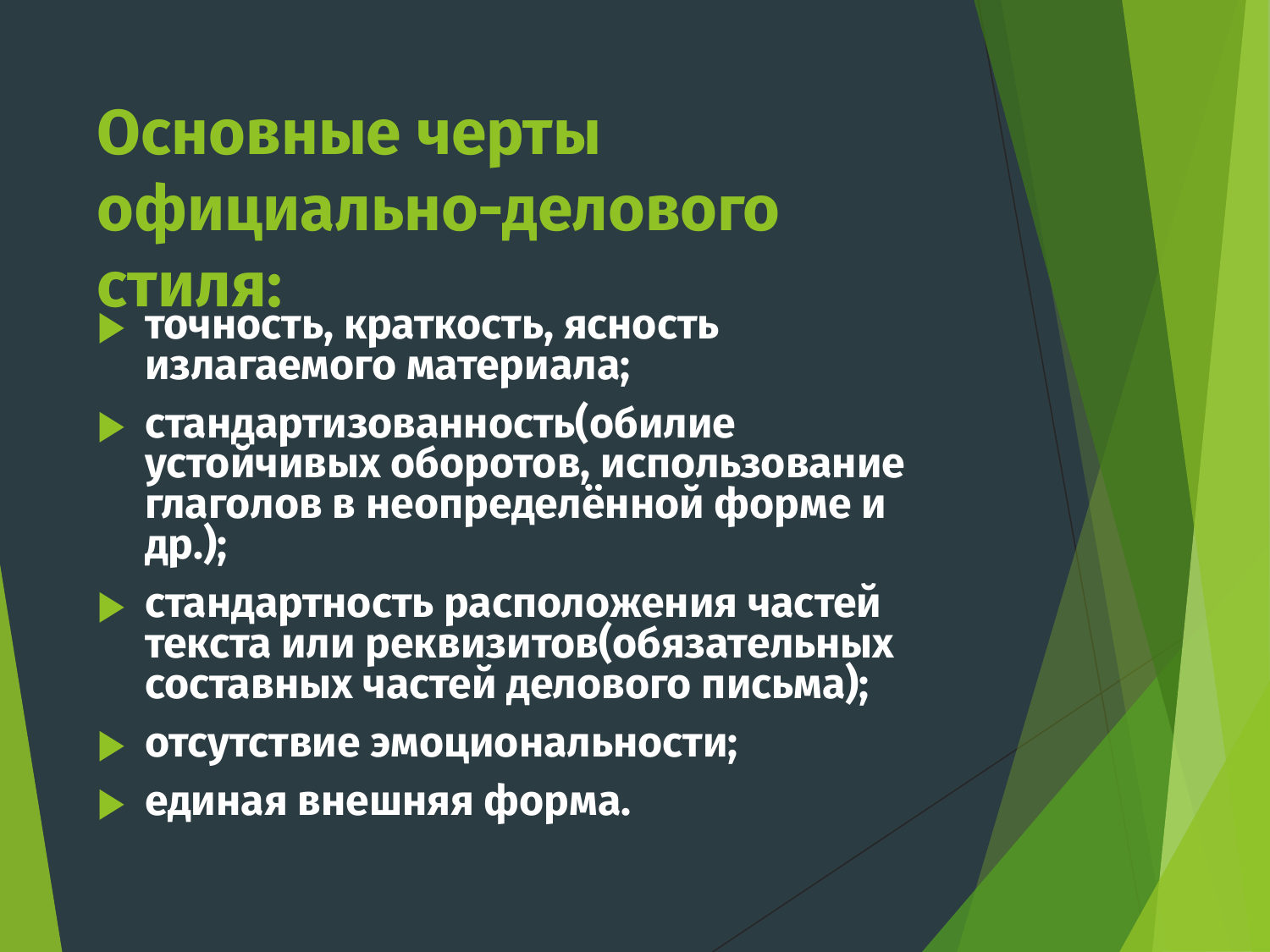

# Основные черты официально-делового стиля:
точность, краткость, ясность излагаемого материала;
стандартизованность(обилие устойчивых оборотов, использование глаголов в неопределённой форме и др.);
стандартность расположения частей текста или реквизитов(обязательных составных частей делового письма);
отсутствие эмоциональности;
единая внешняя форма.